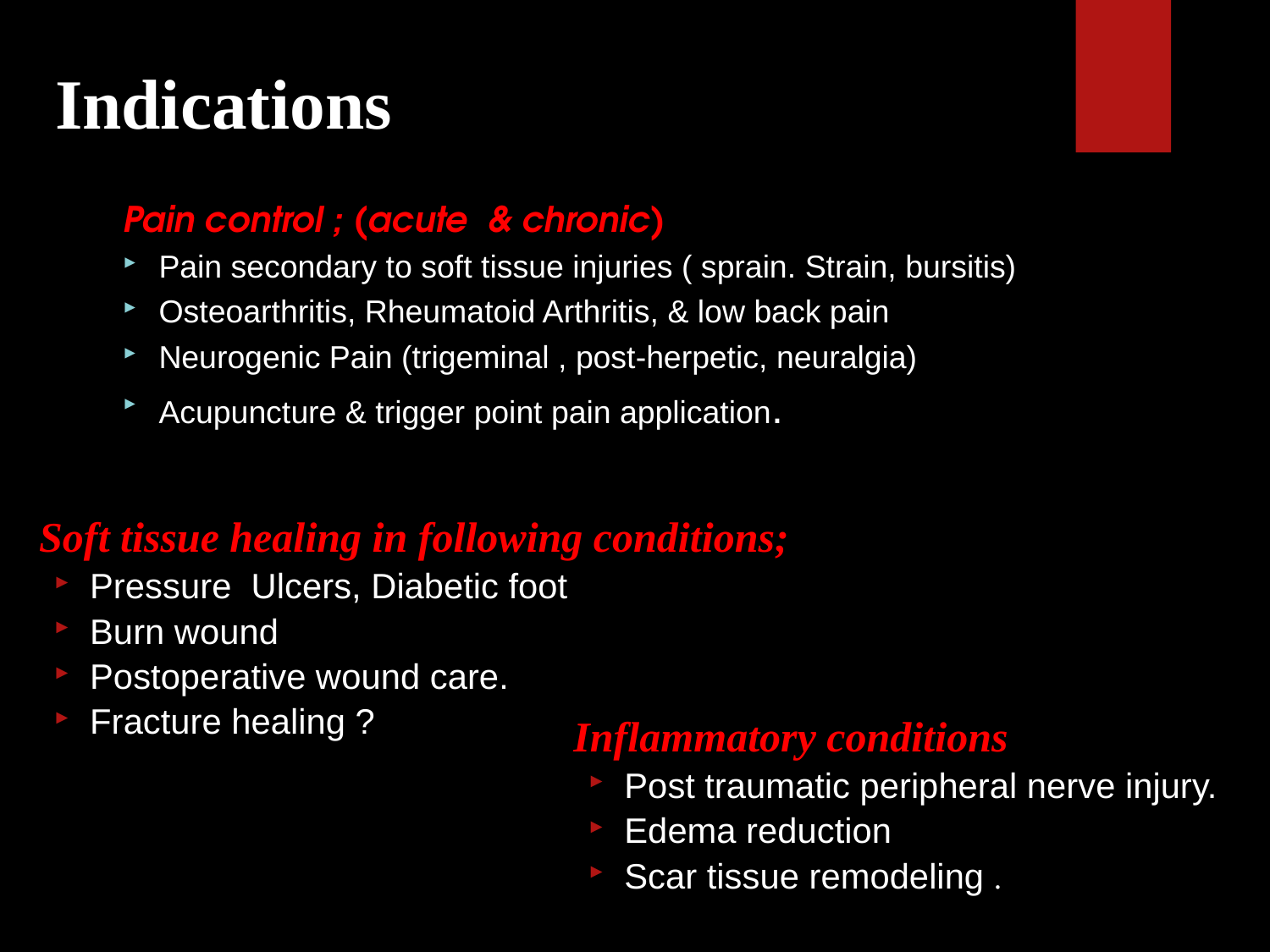

# Indications
Pain control ; (acute  & chronic)
Pain secondary to soft tissue injuries ( sprain. Strain, bursitis)
Osteoarthritis, Rheumatoid Arthritis, & low back pain
Neurogenic Pain (trigeminal , post-herpetic, neuralgia)
Acupuncture & trigger point pain application.
Soft tissue healing in following conditions;
Pressure  Ulcers, Diabetic foot
Burn wound
Postoperative wound care.
Fracture healing ?
Inflammatory conditions
Post traumatic peripheral nerve injury.
Edema reduction
Scar tissue remodeling .